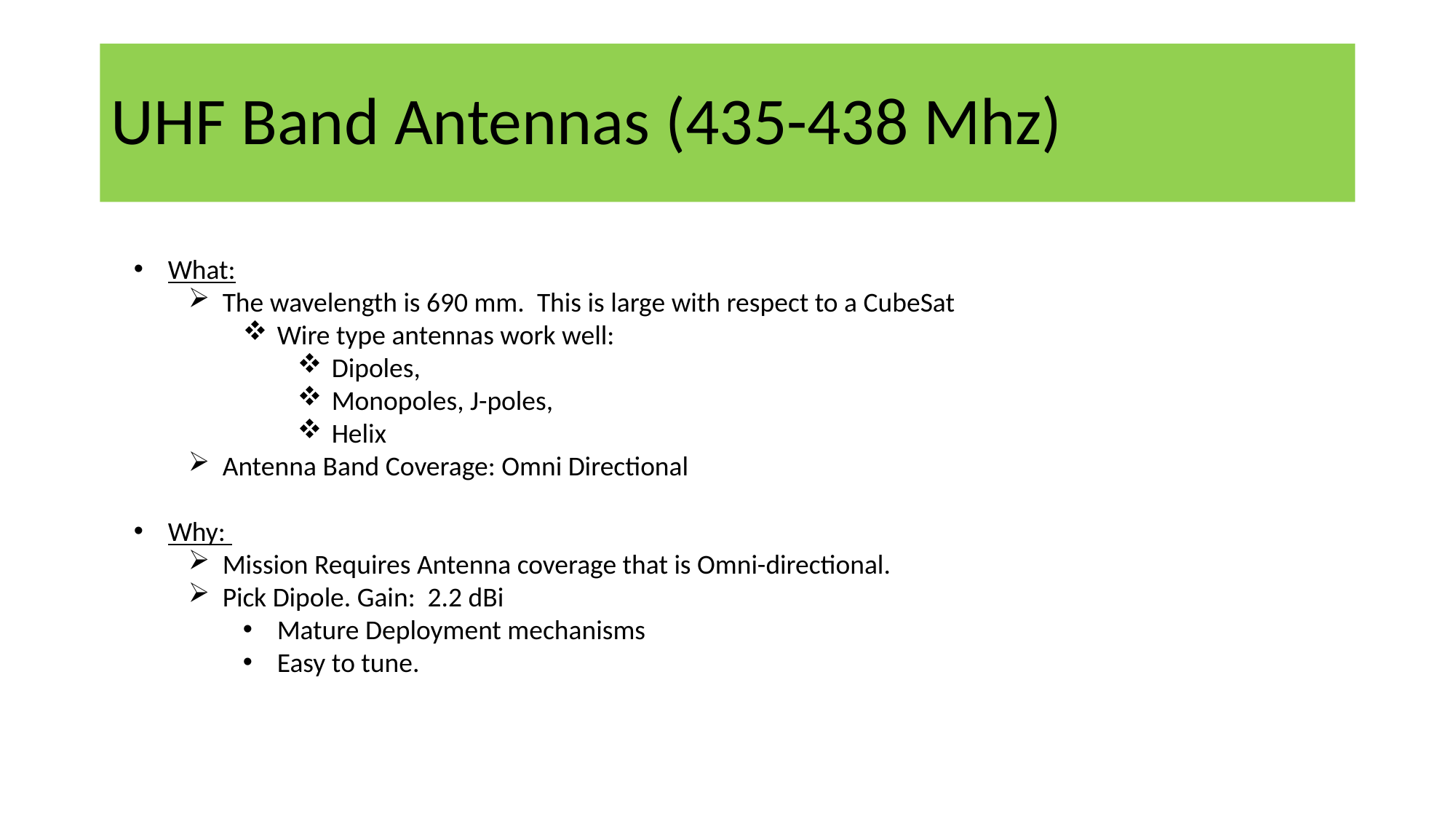

# UHF Band Antennas (435-438 Mhz)
What:
The wavelength is 690 mm.  This is large with respect to a CubeSat
Wire type antennas work well:
Dipoles,
Monopoles, J-poles,
Helix
Antenna Band Coverage: Omni Directional

Why:
Mission Requires Antenna coverage that is Omni-directional.
Pick Dipole. Gain:  2.2 dBi
Mature Deployment mechanisms
Easy to tune.